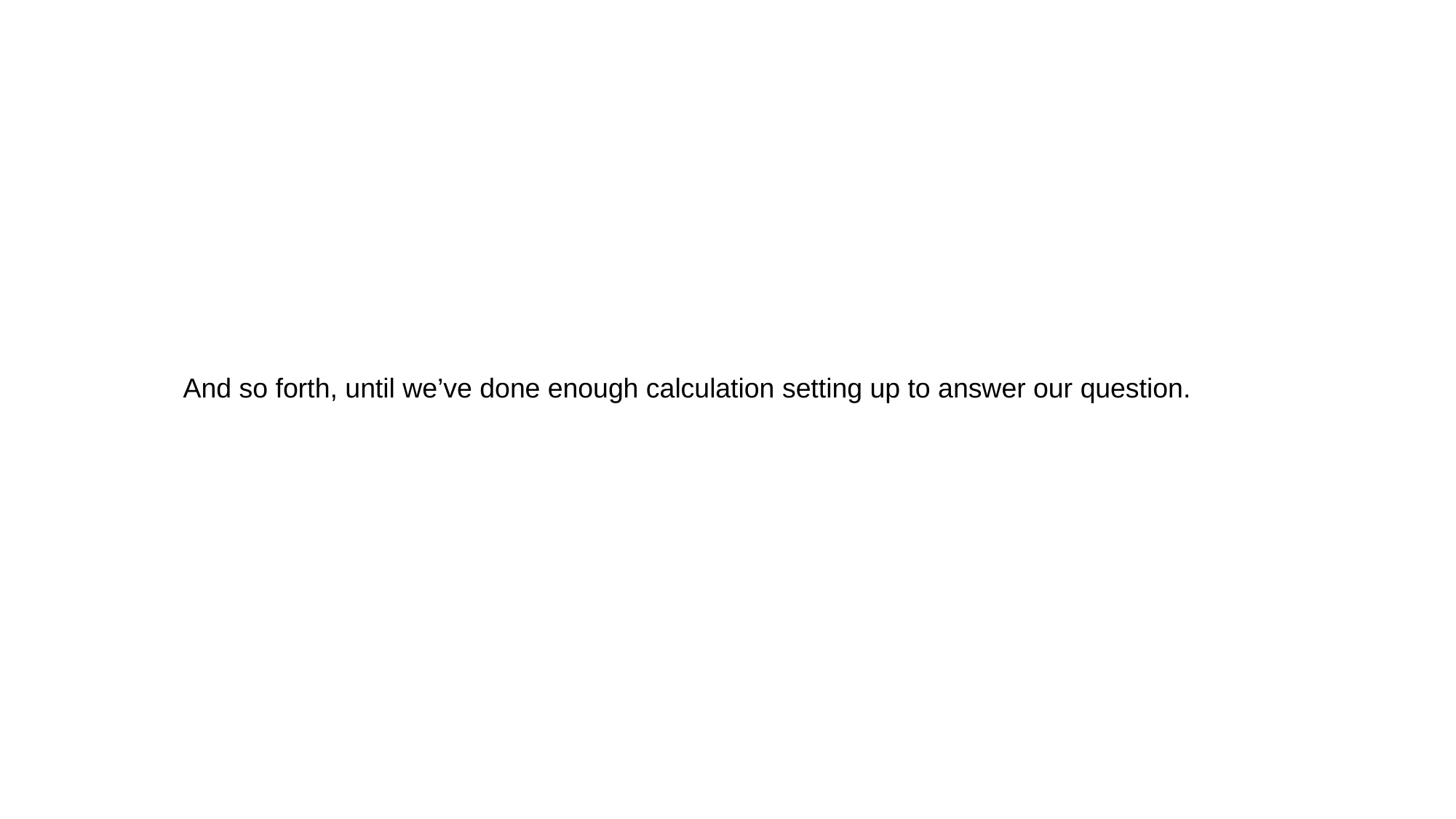

And so forth, until we’ve done enough calculation setting up to answer our question.